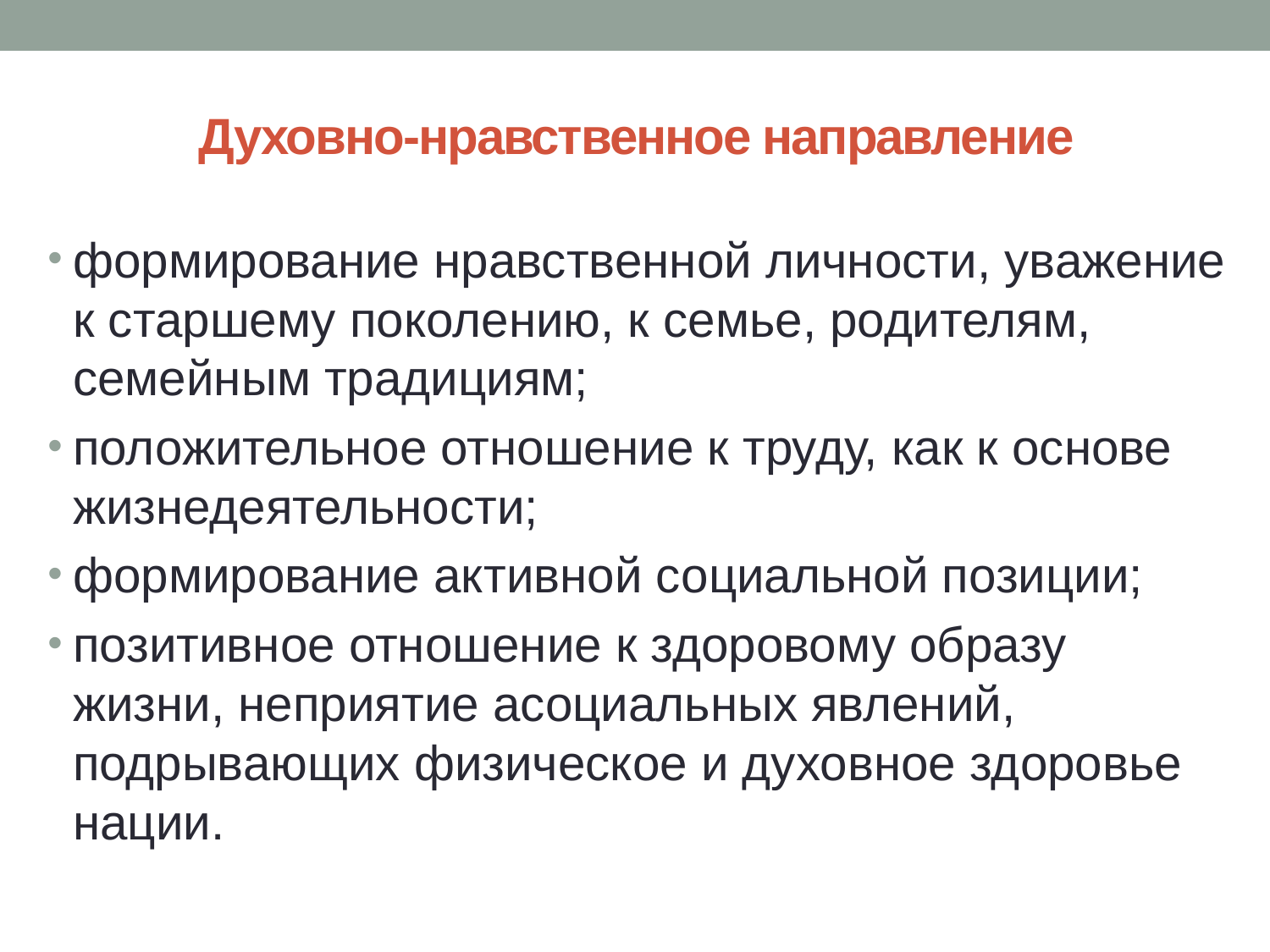

# Духовно-нравственное направление
формирование нравственной личности, уважение к старшему поколению, к семье, родителям, семейным традициям;
положительное отношение к труду, как к основе жизнедеятельности;
формирование активной социальной позиции;
позитивное отношение к здоровому образу жизни, неприятие асоциальных явлений, подрывающих физическое и духовное здоровье нации.